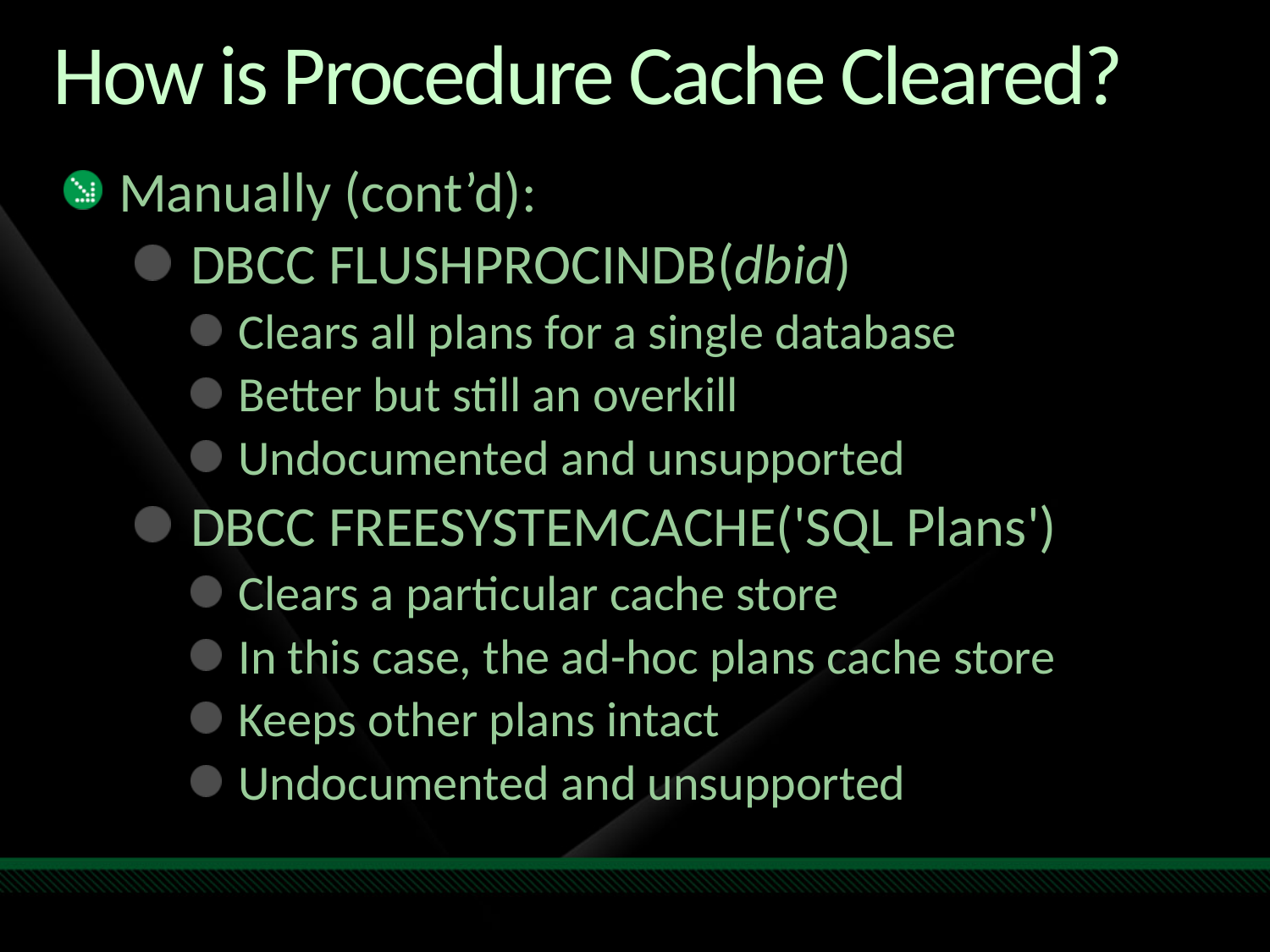

# How is Procedure Cache Cleared?
Manually (cont’d):
DBCC FLUSHPROCINDB(dbid)
Clears all plans for a single database
Better but still an overkill
Undocumented and unsupported
DBCC FREESYSTEMCACHE('SQL Plans')
Clears a particular cache store
In this case, the ad-hoc plans cache store
Keeps other plans intact
Undocumented and unsupported